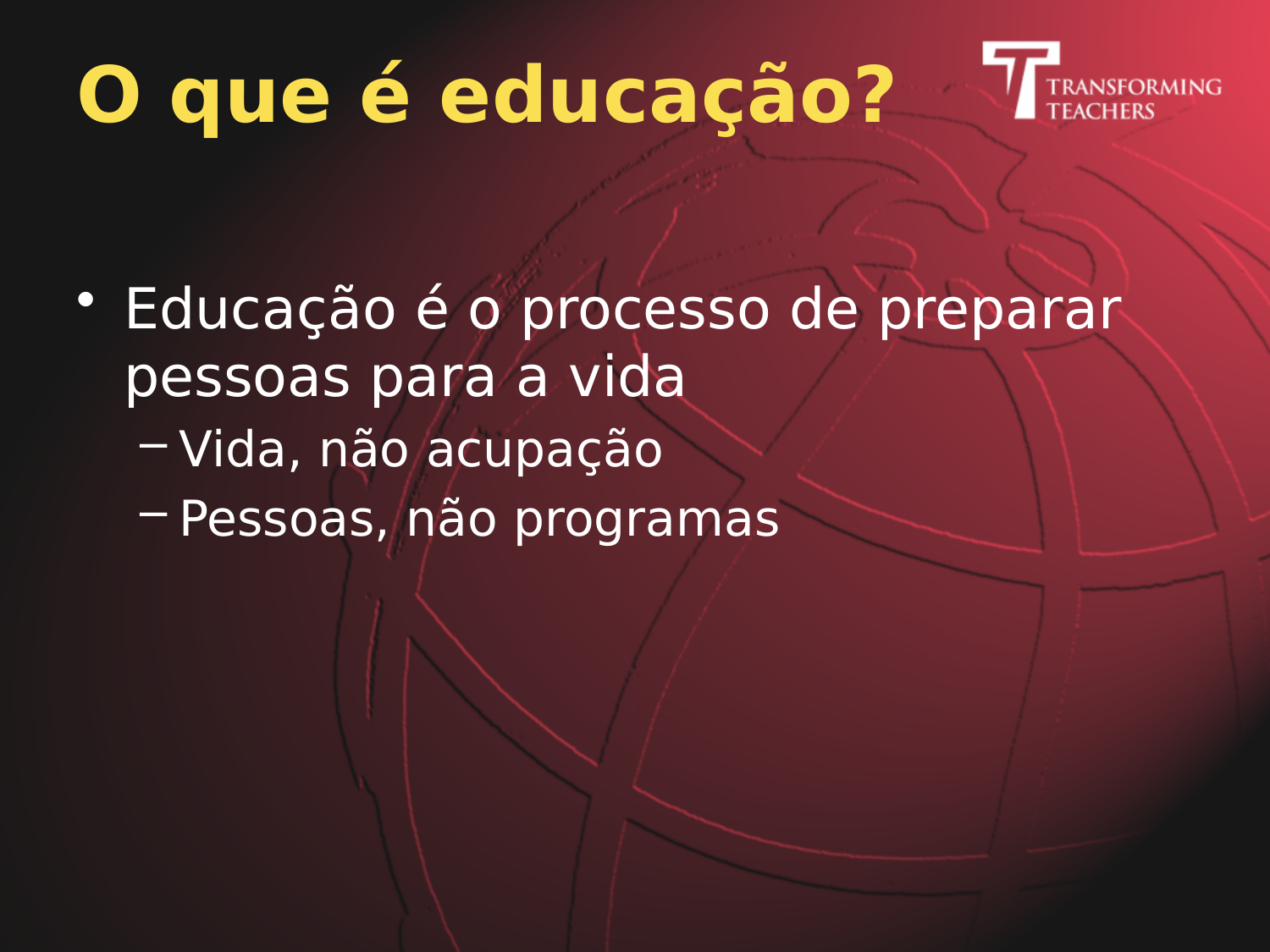

# O que é educação?
Educação é o processo de preparar pessoas para a vida
Vida, não acupação
Pessoas, não programas